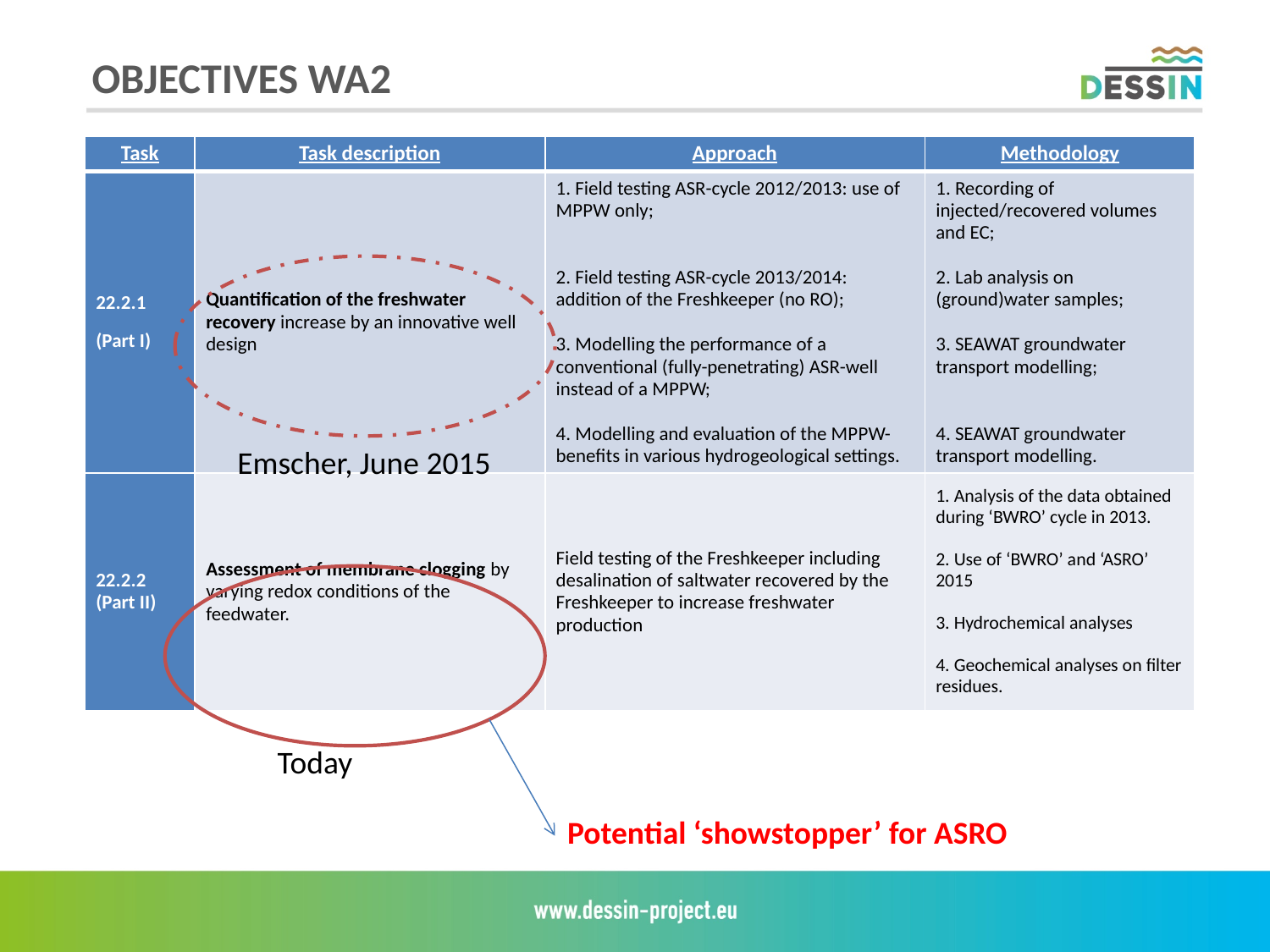

OBJECTIVES WA2
| Task | Task description | Approach | Methodology |
| --- | --- | --- | --- |
| 22.2.1 (Part I) | Quantification of the freshwater recovery increase by an innovative well design | 1. Field testing ASR-cycle 2012/2013: use of MPPW only;     2. Field testing ASR-cycle 2013/2014: addition of the Freshkeeper (no RO);   3. Modelling the performance of a conventional (fully-penetrating) ASR-well instead of a MPPW;   4. Modelling and evaluation of the MPPW-benefits in various hydrogeological settings. | 1. Recording of injected/recovered volumes and EC;   2. Lab analysis on (ground)water samples;   3. SEAWAT groundwater transport modelling;     4. SEAWAT groundwater transport modelling. |
| 22.2.2 (Part II) | Assessment of membrane clogging by varying redox conditions of the feedwater. | Field testing of the Freshkeeper including desalination of saltwater recovered by the Freshkeeper to increase freshwater production | 1. Analysis of the data obtained during ‘BWRO’ cycle in 2013. 2. Use of ‘BWRO’ and ‘ASRO’ 2015 3. Hydrochemical analyses 4. Geochemical analyses on filter residues. |

Emscher, June 2015

Today
Potential ‘showstopper’ for ASRO